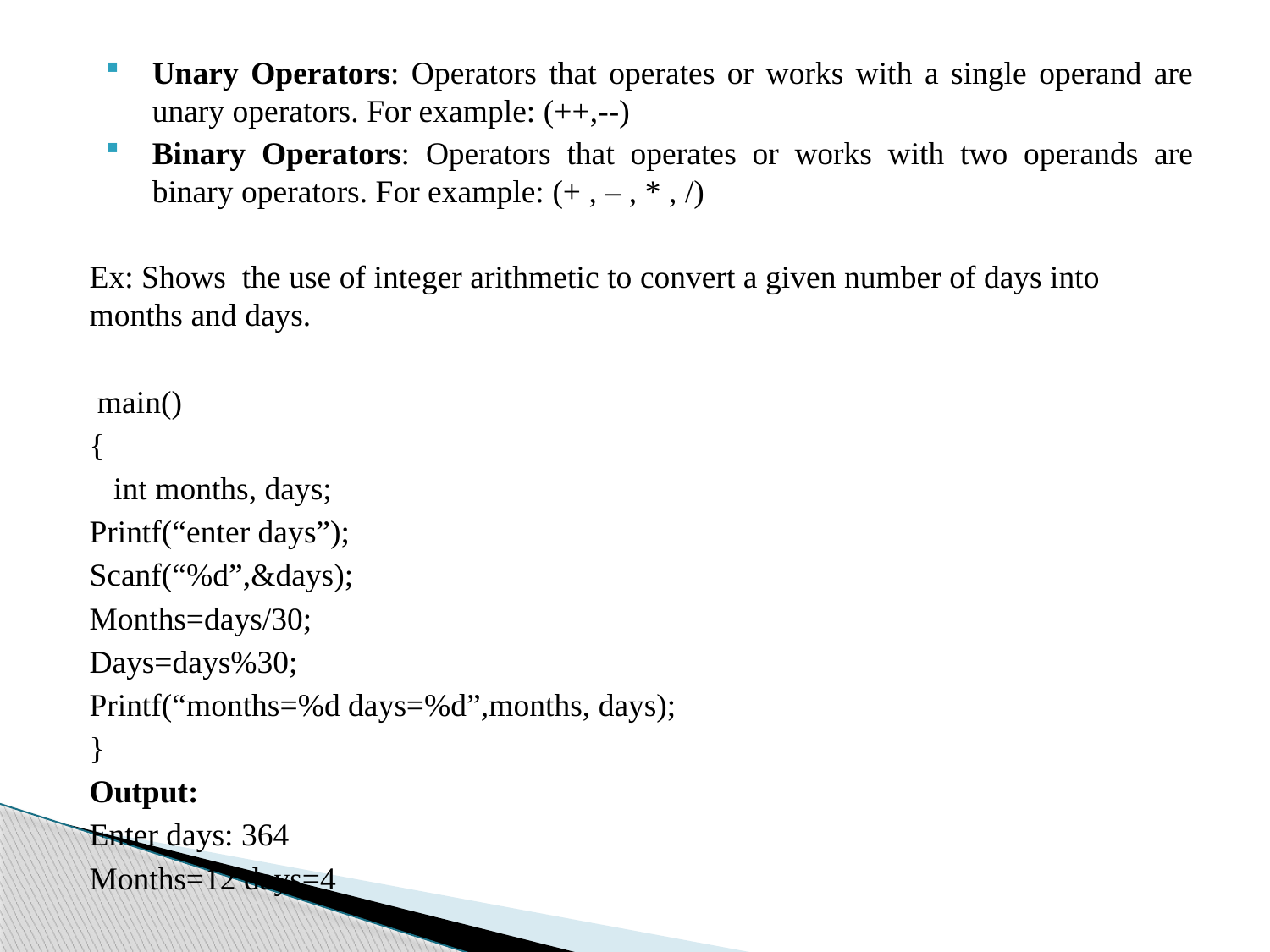

Unary Operators: Operators that operates or works with a single operand are unary operators. For example: (++,--)
Binary Operators: Operators that operates or works with two operands are binary operators. For example: (+ , – , * , /)

Ex: Shows  the use of integer arithmetic to convert a given number of days into months and days.

 main()
{
   int months, days;
Printf(“enter days”);
Scanf(“%d”,&days);
Months=days/30;
Days=days%30;
Printf(“months=%d days=%d”,months, days);
}
Output:
Enter days: 364
Months=12 days=4